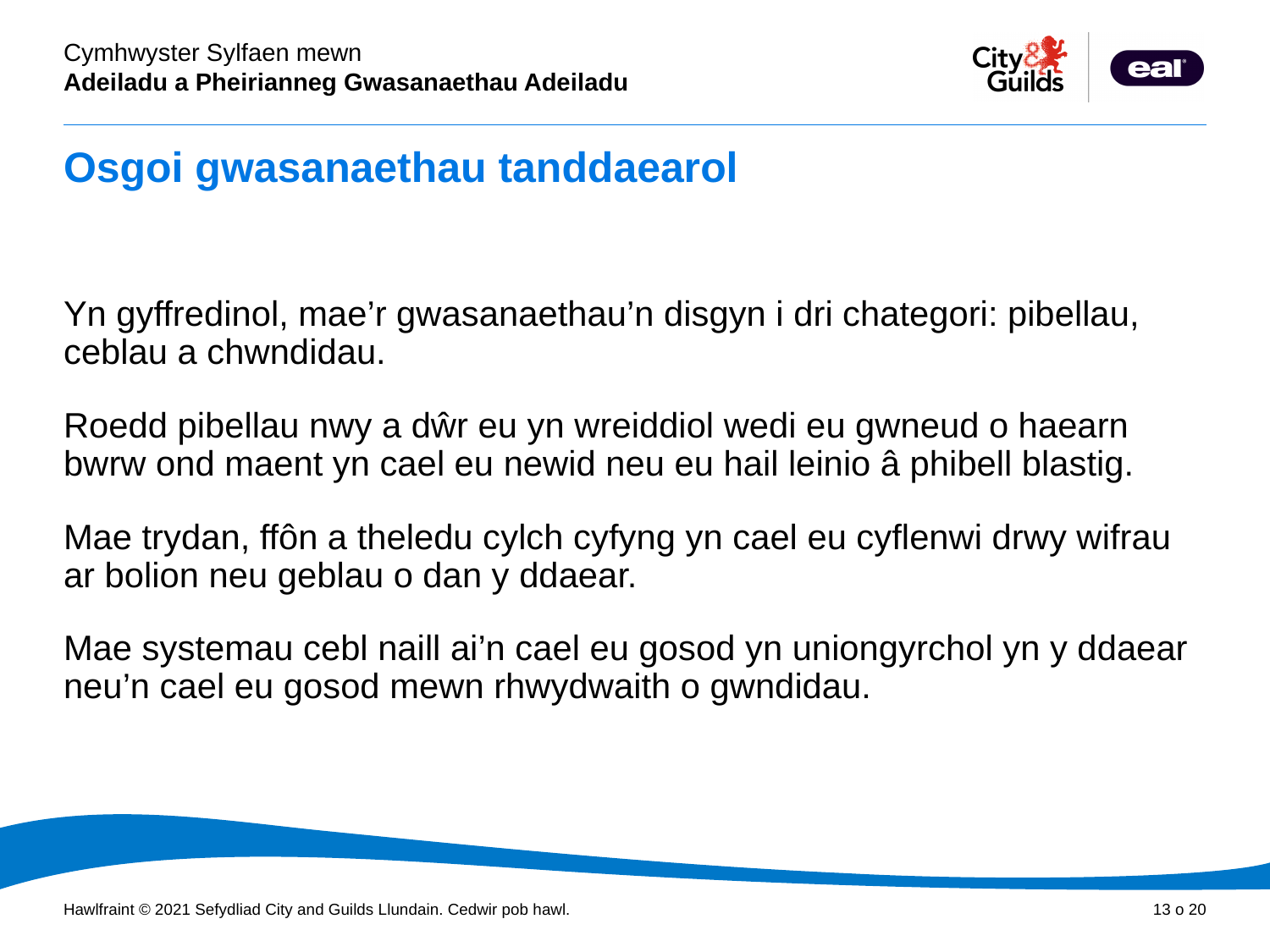

# Osgoi gwasanaethau tanddaearol

Yn gyffredinol, mae’r gwasanaethau’n disgyn i dri chategori: pibellau, ceblau a chwndidau.
Roedd pibellau nwy a dŵr eu yn wreiddiol wedi eu gwneud o haearn bwrw ond maent yn cael eu newid neu eu hail leinio â phibell blastig.
Mae trydan, ffôn a theledu cylch cyfyng yn cael eu cyflenwi drwy wifrau ar bolion neu geblau o dan y ddaear.
Mae systemau cebl naill ai’n cael eu gosod yn uniongyrchol yn y ddaear neu’n cael eu gosod mewn rhwydwaith o gwndidau.